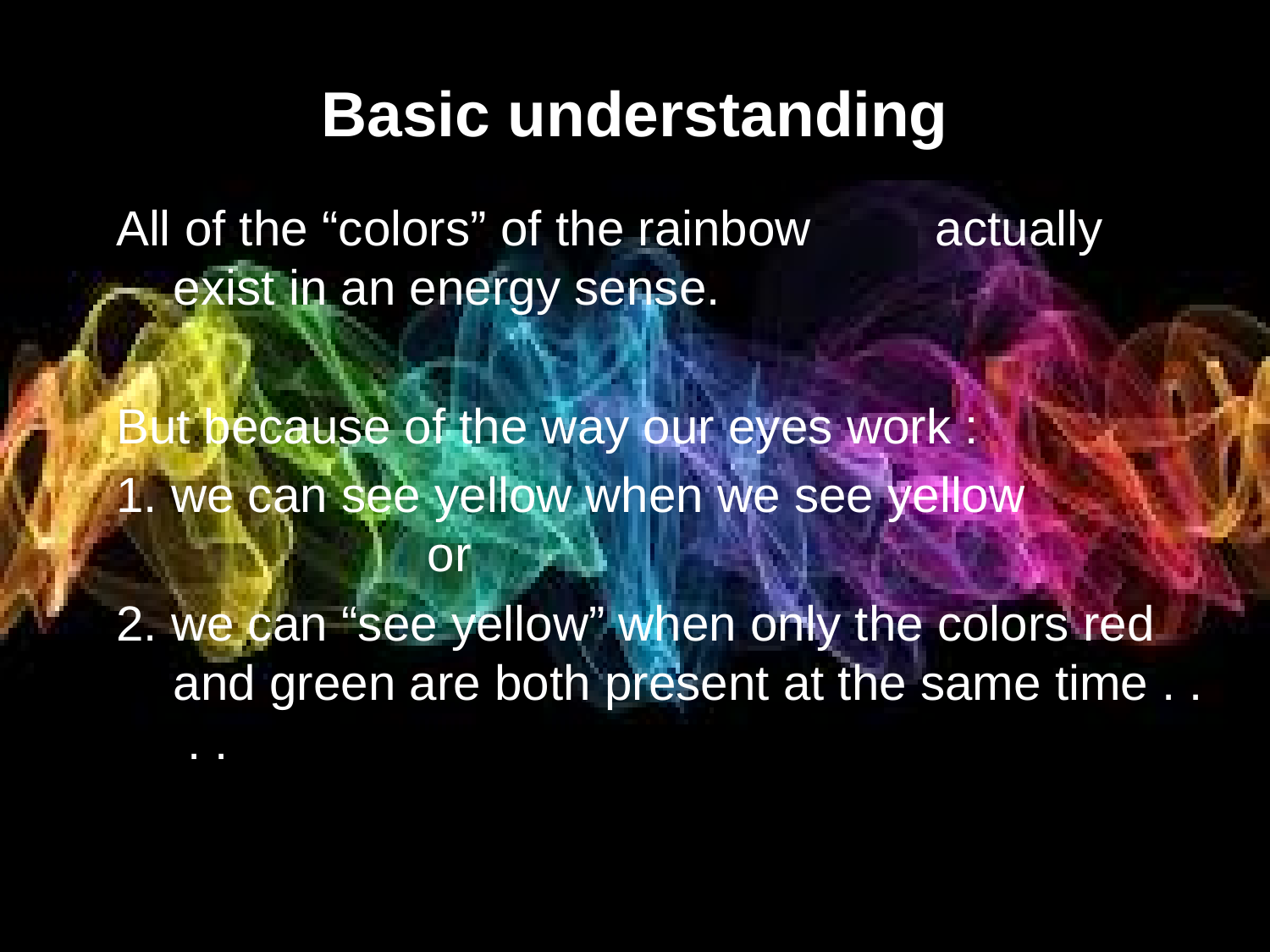

# Basic understanding
All of the “colors” of the rainbow 	actually exist in an energy sense.

But because of the way our eyes work :
1. we can see yellow when we see yellow  				or
2. we can “see yellow” when only the colors red and green are both present at the same time . .  . .